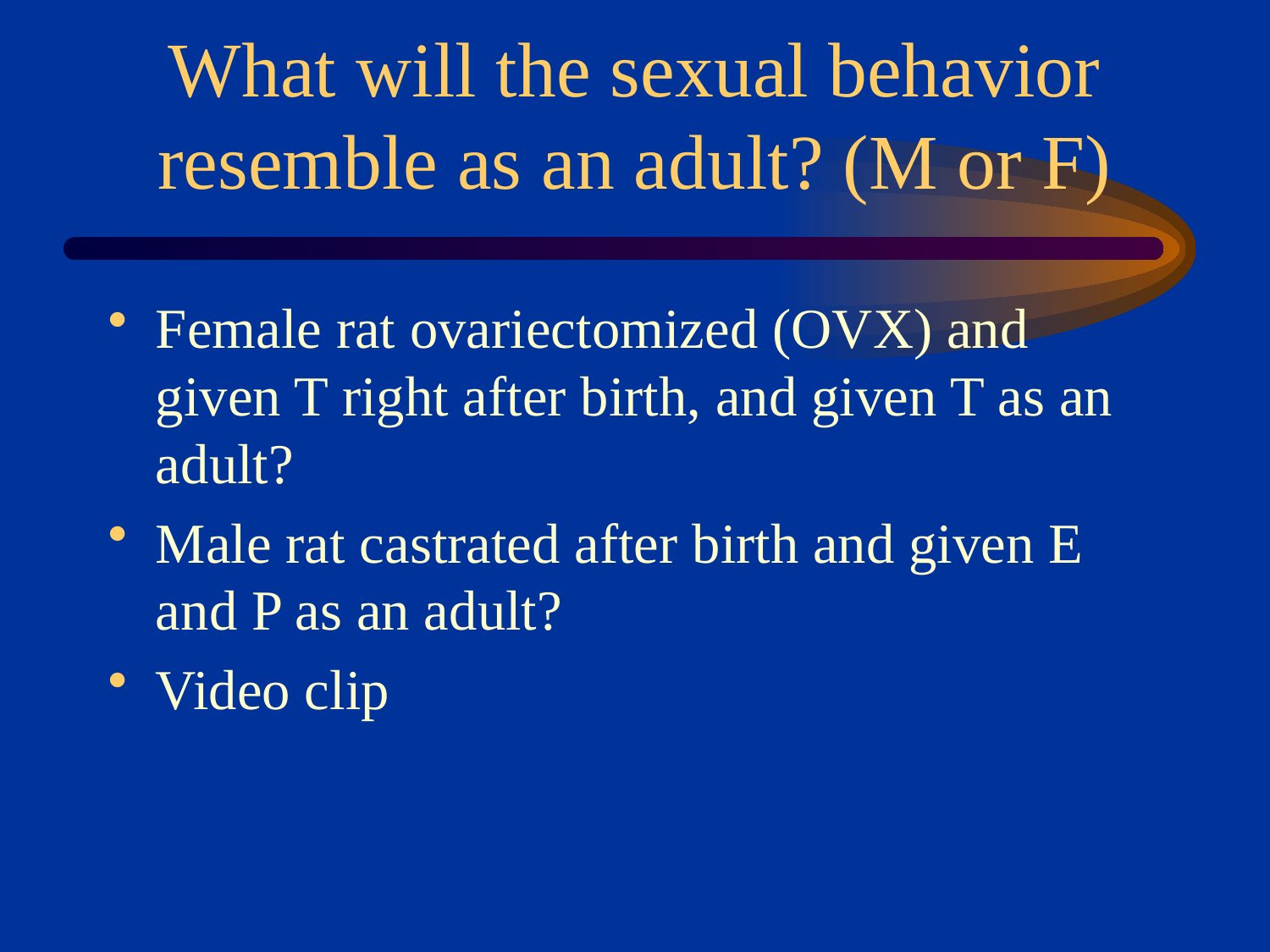

# What will the sexual behavior resemble as an adult? (M or F)
Female rat ovariectomized (OVX) and given T right after birth, and given T as an adult?
Male rat castrated after birth and given E and P as an adult?
Video clip